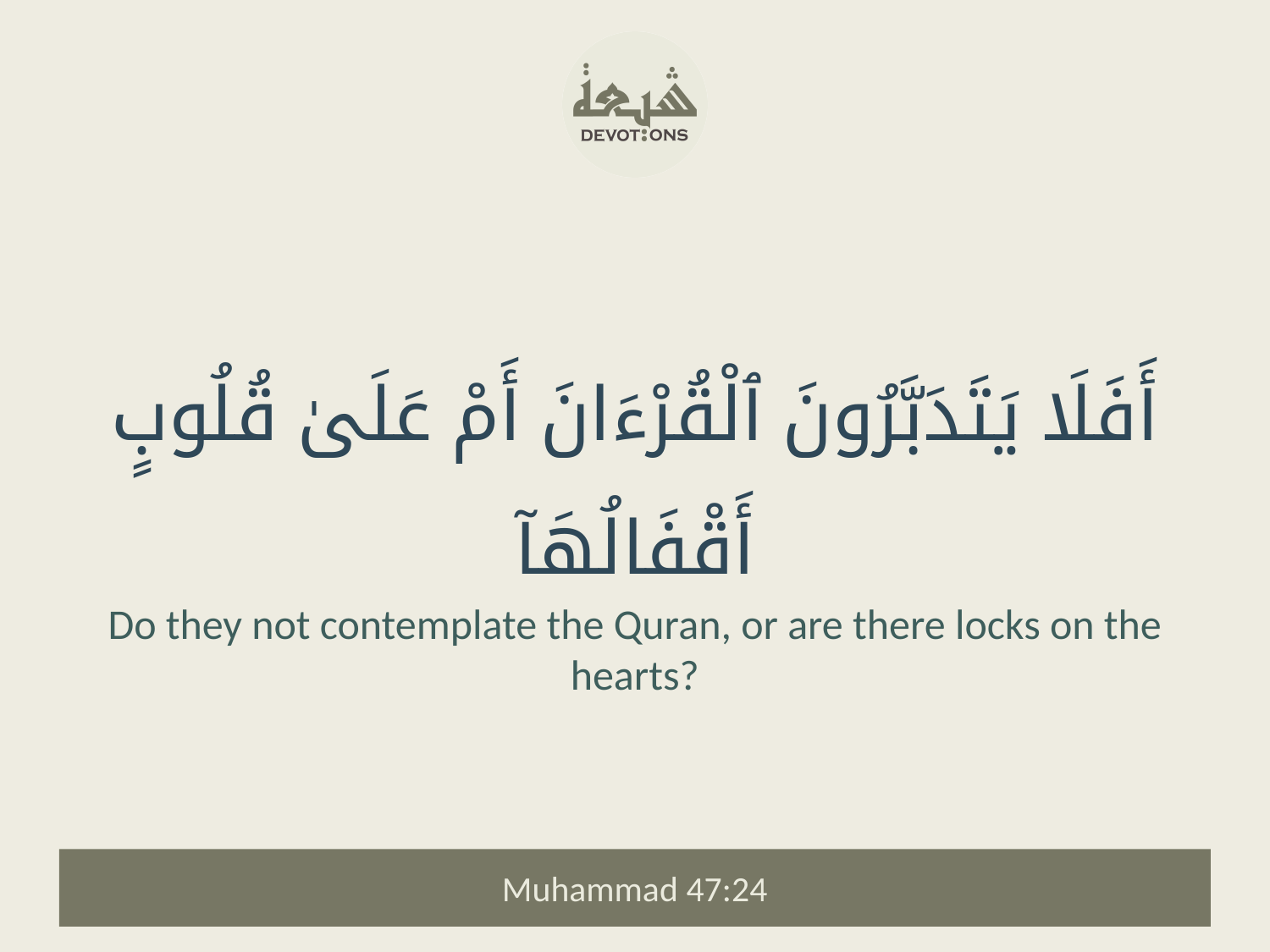

أَفَلَا يَتَدَبَّرُونَ ٱلْقُرْءَانَ أَمْ عَلَىٰ قُلُوبٍ أَقْفَالُهَآ
Do they not contemplate the Quran, or are there locks on the hearts?
Muhammad 47:24